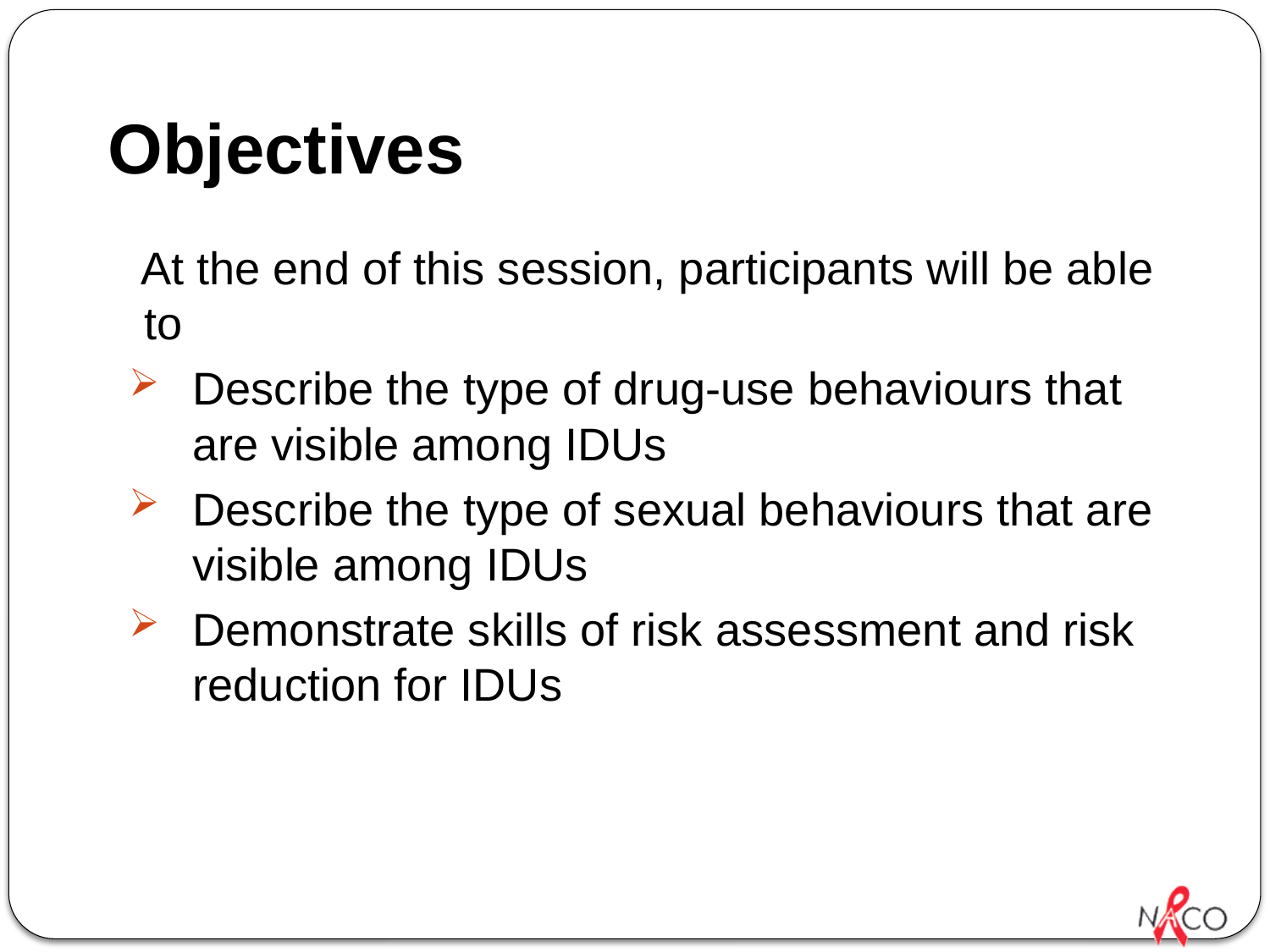

# Objectives
At the end of this session, participants will be able to
Describe the type of drug-use behaviours that are visible among IDUs
Describe the type of sexual behaviours that are visible among IDUs
Demonstrate skills of risk assessment and risk reduction for IDUs